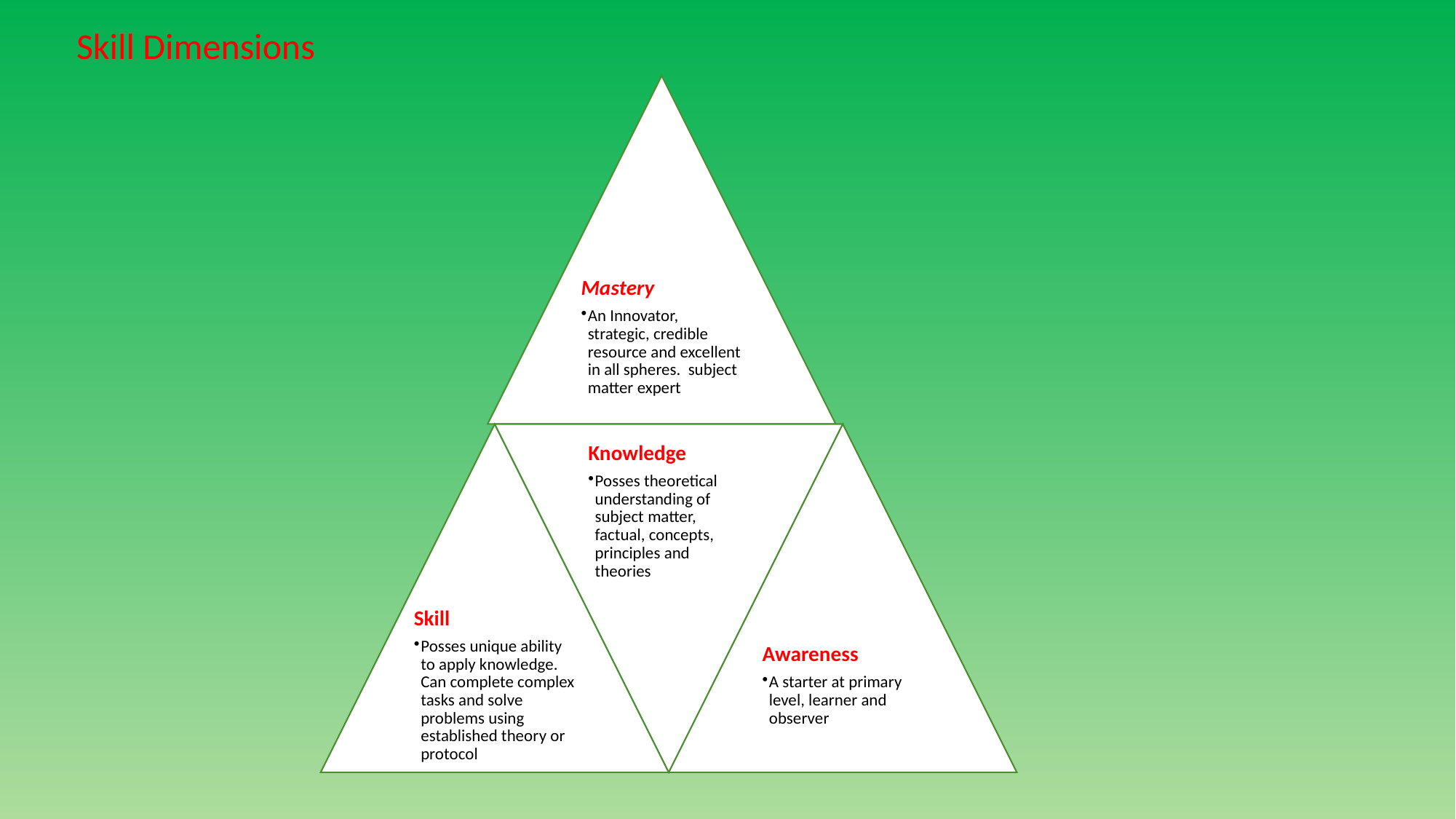

# Skill Dimensions
Mastery
An Innovator, strategic, credible resource and excellent in all spheres.  subject matter expert
Skill
Posses unique ability to apply knowledge. Can complete complex tasks and solve problems using established theory or protocol
Knowledge
Posses theoretical understanding of subject matter, factual, concepts, principles and theories
Awareness
A starter at primary level, learner and observer